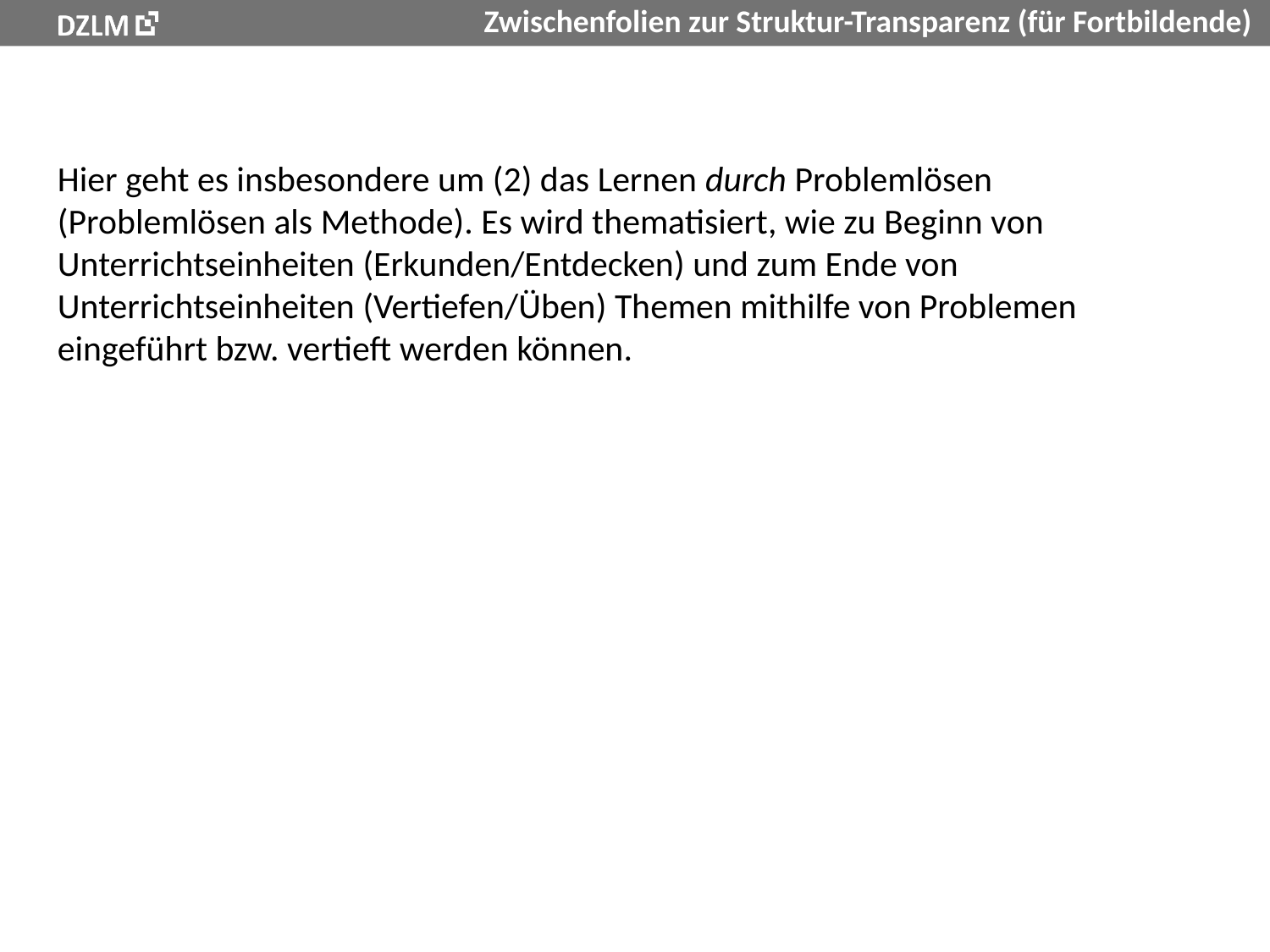

Hier geht es insbesondere um (2) das Lernen durch Problemlösen (Problemlösen als Methode). Es wird thematisiert, wie zu Beginn von Unterrichtseinheiten (Erkunden/Entdecken) und zum Ende von Unterrichtseinheiten (Vertiefen/Üben) Themen mithilfe von Problemen eingeführt bzw. vertieft werden können.